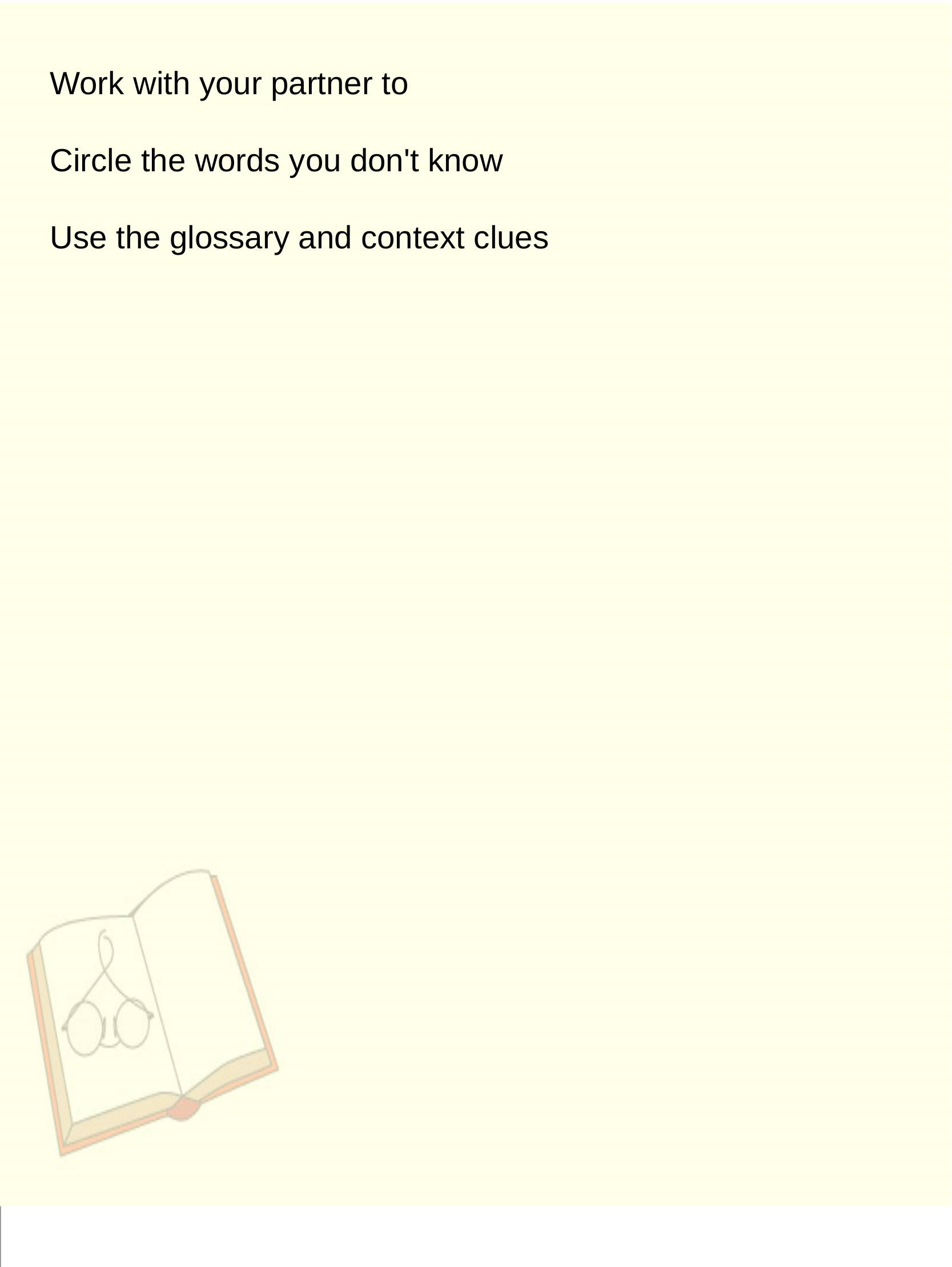

Work with your partner to

Circle the words you don't know

Use the glossary and context clues